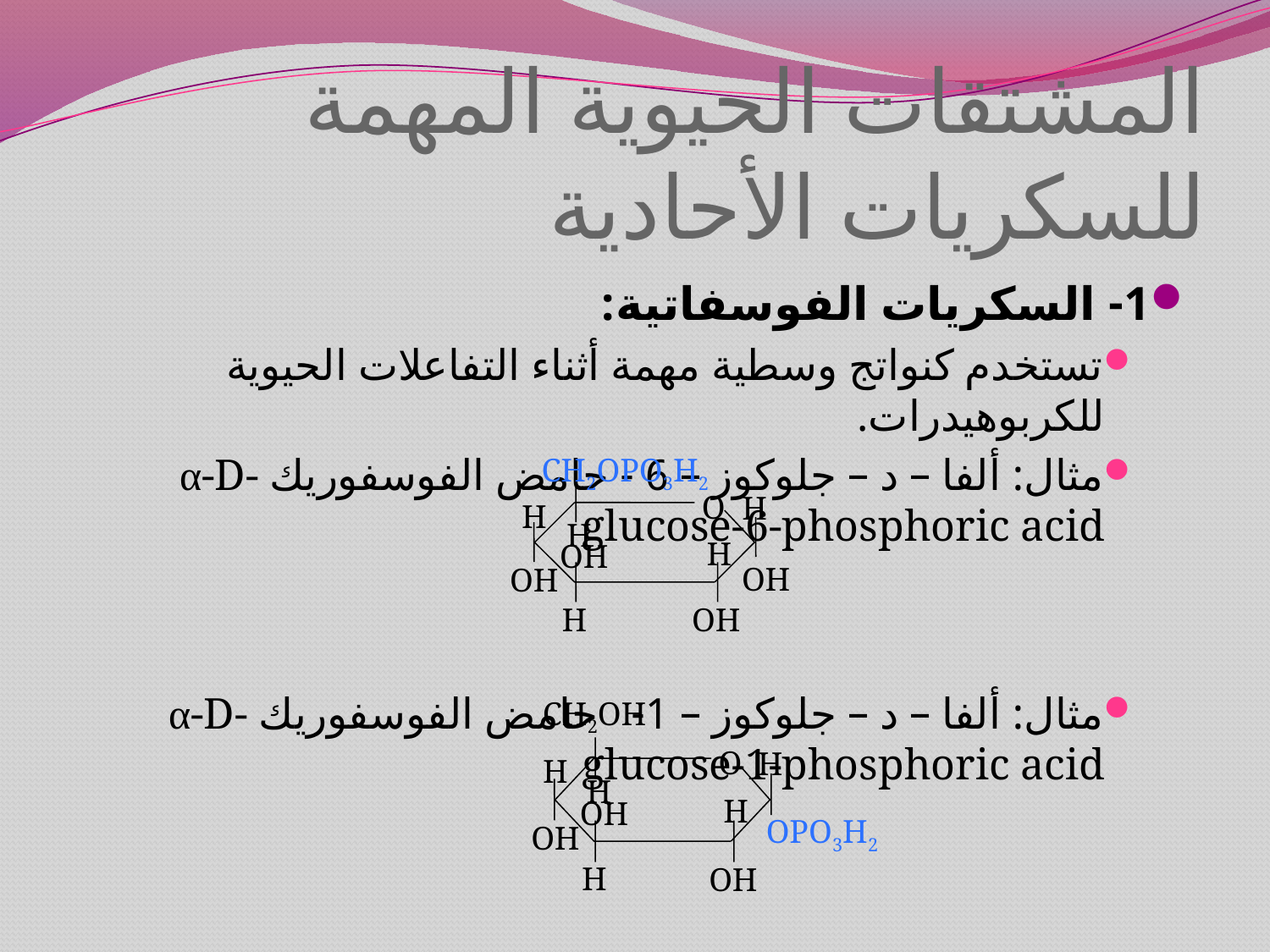

# المشتقات الحيوية المهمة للسكريات الأحادية
1- السكريات الفوسفاتية:
تستخدم كنواتج وسطية مهمة أثناء التفاعلات الحيوية للكربوهيدرات.
مثال: ألفا – د – جلوكوز – 6 - حامض الفوسفوريك α-D- glucose-6-phosphoric acid

مثال: ألفا – د – جلوكوز – 1-   حامض الفوسفوريك α-D- glucose-1-phosphoric acid

CH2OPO3H2
O

H
H

H

H
OH
OH
OH

H
OH
CH2OH
O

H
H

H

H
OH
OH

H
OH
OPO3H2